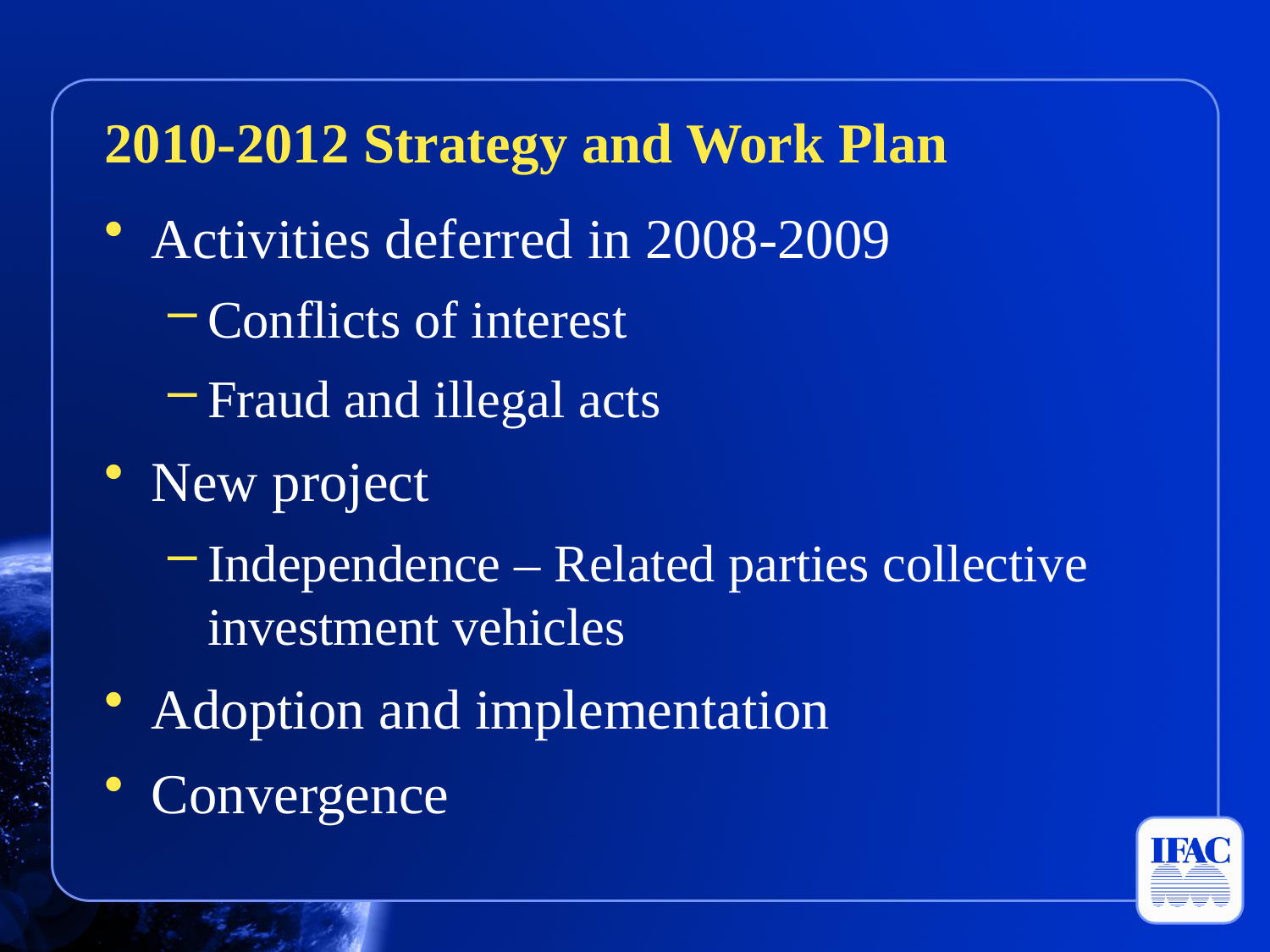

2010-2012 Strategy and Work Plan
Activities deferred in 2008-2009
Conflicts of interest
Fraud and illegal acts
New project
Independence – Related parties collective investment vehicles
Adoption and implementation
Convergence